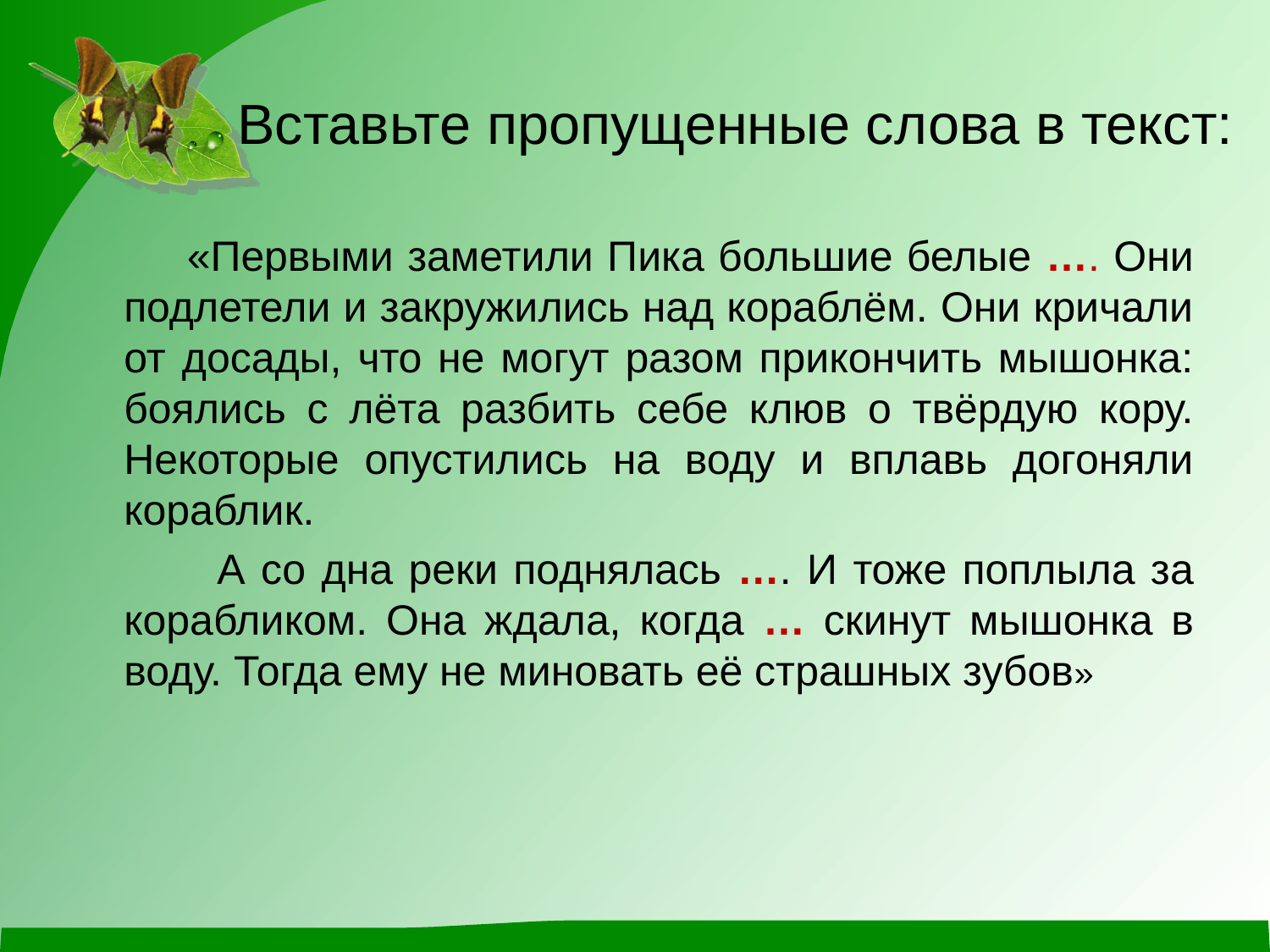

# Вставьте пропущенные слова в текст:
        «Первыми заметили Пика большие белые …. Они подлетели и закружились над кораблём. Они кричали от досады, что не могут разом прикончить мышонка: боялись с лёта разбить себе клюв о твёрдую кору. Некоторые опустились на воду и вплавь догоняли кораблик.
         А со дна реки поднялась …. И тоже поплыла за корабликом. Она ждала, когда … скинут мышонка в воду. Тогда ему не миновать её страшных зубов»